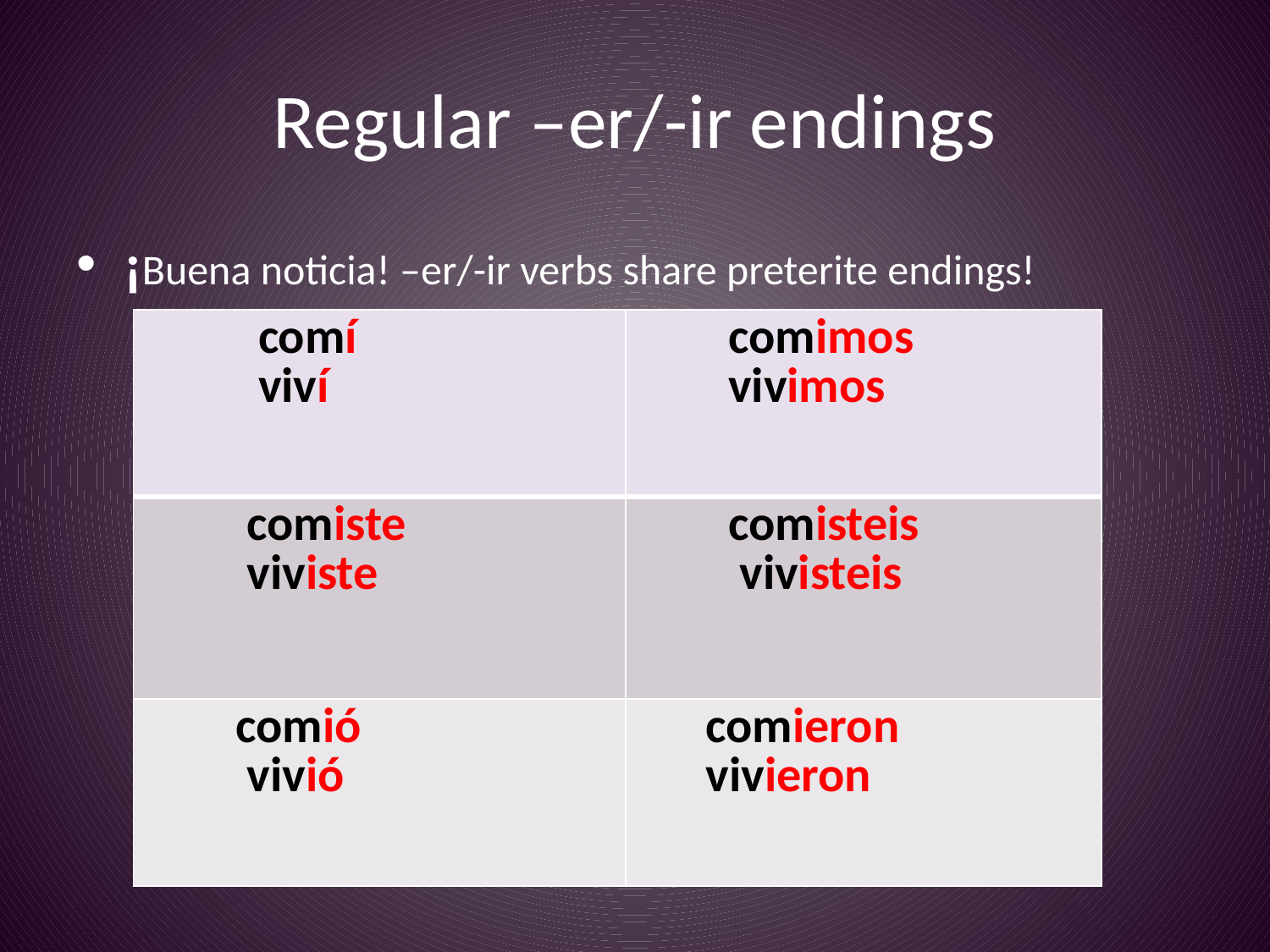

# Regular –er/-ir endings
¡Buena noticia! –er/-ir verbs share preterite endings!

| comí viví | comimos vivimos |
| --- | --- |
| comiste viviste | comisteis vivisteis |
| comió vivió | comieron vivieron |